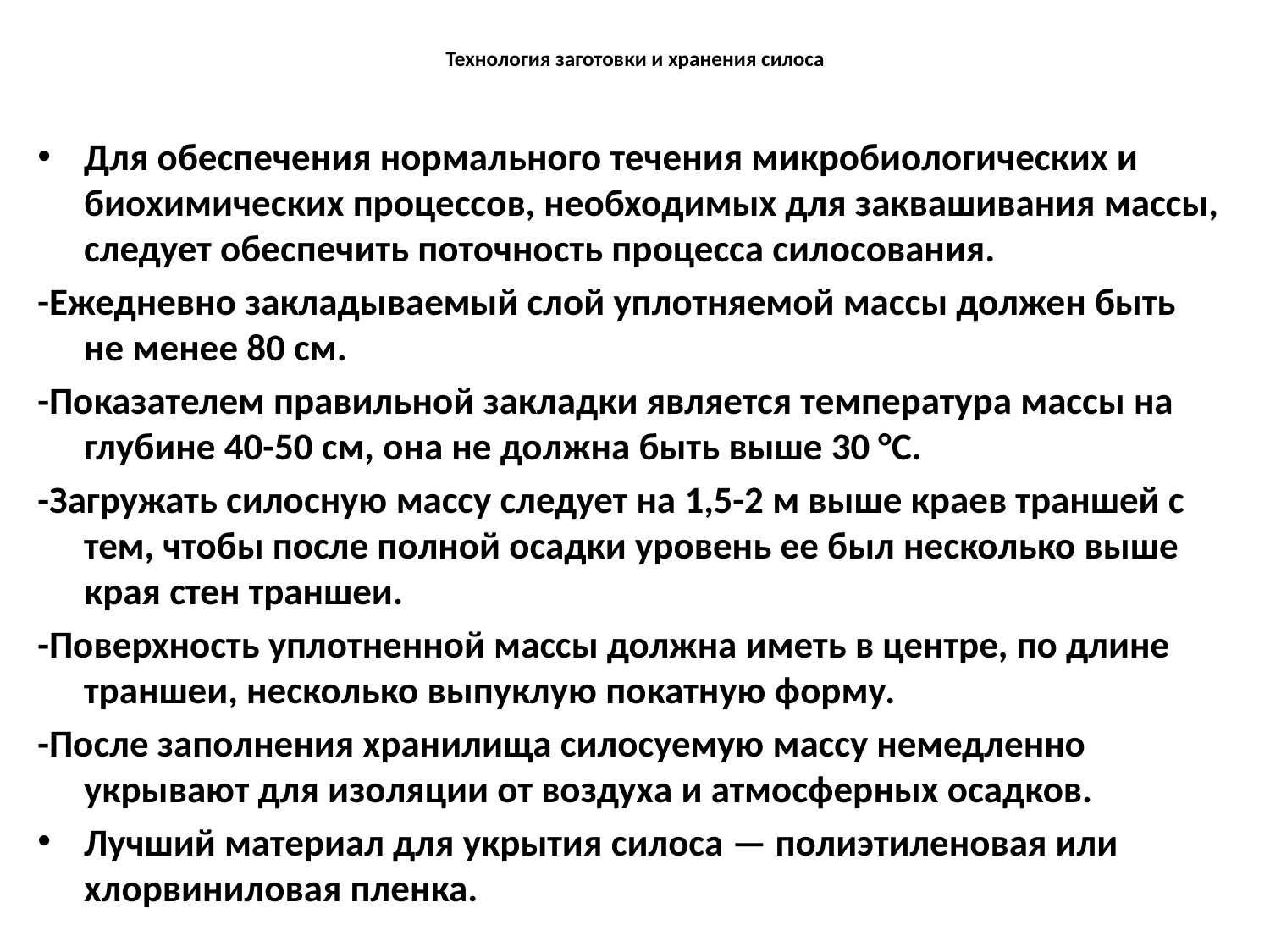

# Технология заготовки и хранения силоса
Для обеспечения нормального течения микробиологических и биохимических процессов, необходимых для заквашивания массы, следует обеспечить поточность процесса силосования.
-Ежедневно закладываемый слой уплотняемой массы должен быть не менее 80 см.
-Показателем правильной закладки является температура массы на глубине 40-50 см, она не должна быть выше 30 °С.
-Загружать силосную массу следует на 1,5-2 м выше краев траншей с тем, чтобы после полной осадки уровень ее был несколько выше края стен траншеи.
-Поверхность уплотненной массы должна иметь в центре, по длине траншеи, несколько выпуклую покатную форму.
-После заполнения хранилища силосуемую массу немедленно укрывают для изоляции от воздуха и атмосферных осадков.
Лучший материал для укрытия силоса — полиэтиленовая или хлорвиниловая пленка.